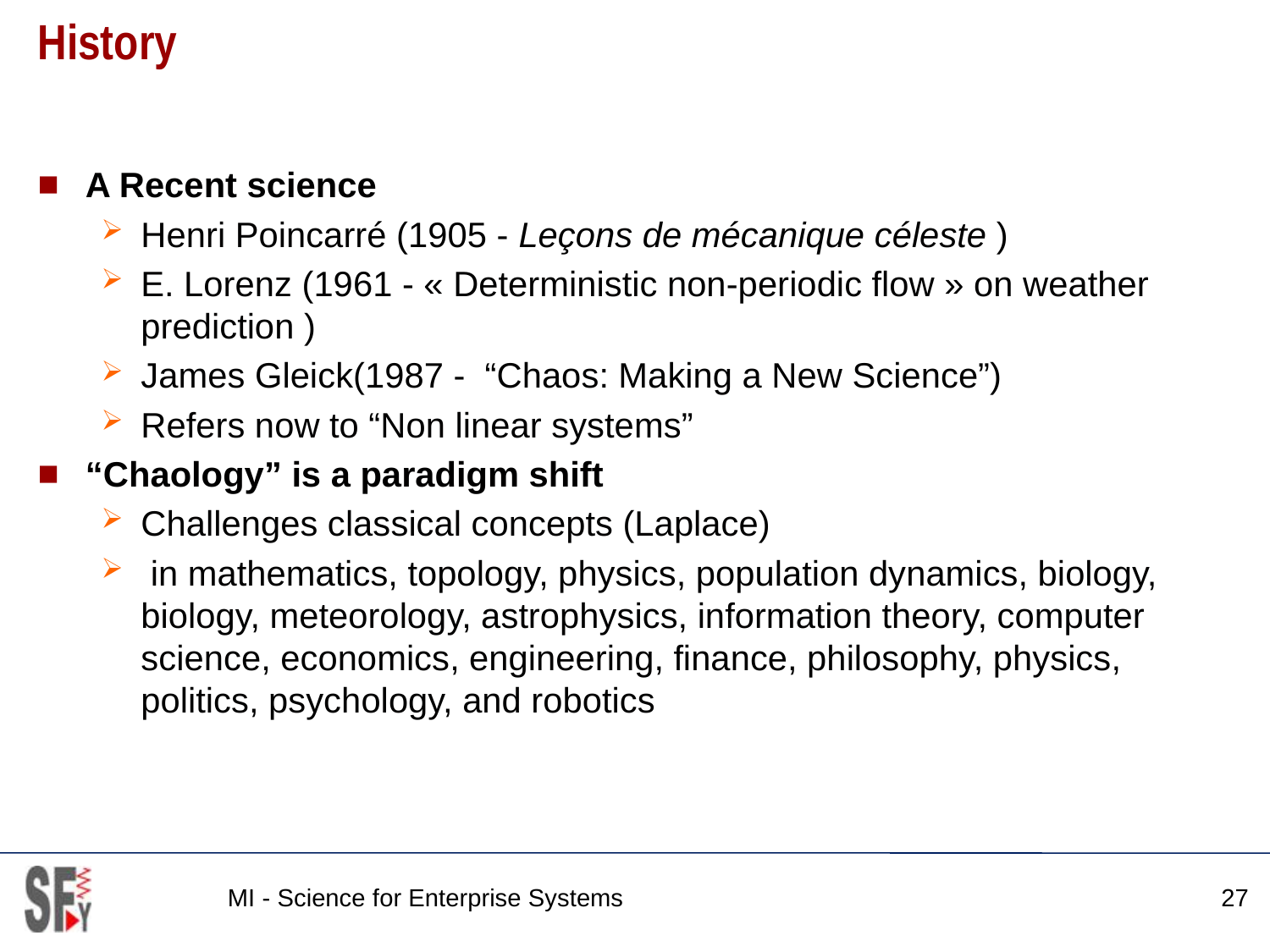

# History
A Recent science
Henri Poincarré (1905 - Leçons de mécanique céleste )
E. Lorenz (1961 - « Deterministic non-periodic flow » on weather prediction )
James Gleick(1987 -  “Chaos: Making a New Science”)
Refers now to “Non linear systems”
“Chaology” is a paradigm shift
Challenges classical concepts (Laplace)
 in mathematics, topology, physics, population dynamics, biology, biology, meteorology, astrophysics, information theory, computer science, economics, engineering, finance, philosophy, physics, politics, psychology, and robotics

MI - Science for Enterprise Systems
27